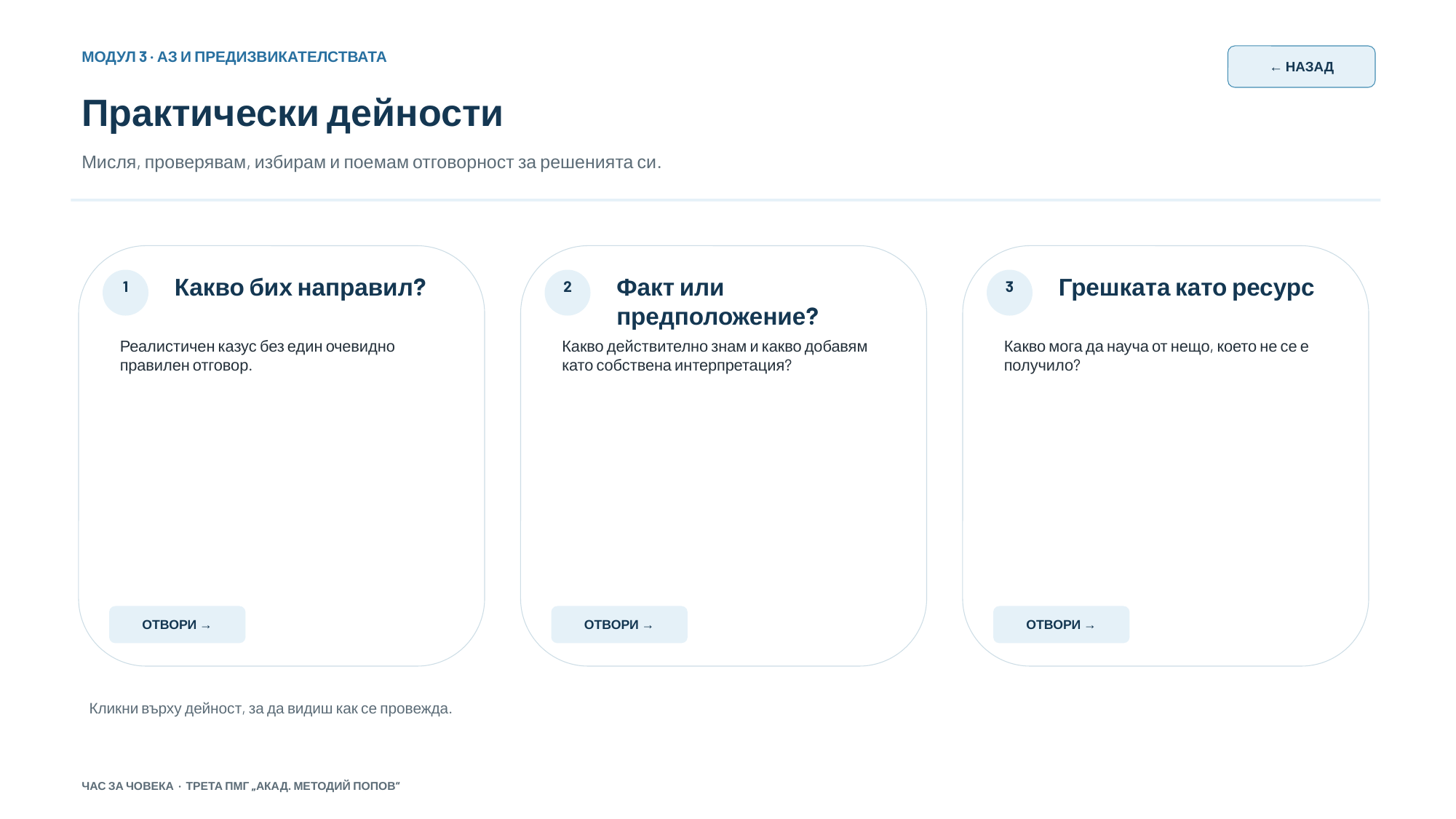

МОДУЛ 3 · АЗ И ПРЕДИЗВИКАТЕЛСТВАТА
← НАЗАД
Практически дейности
Мисля, проверявам, избирам и поемам отговорност за решенията си.

Какво бих направил?
Факт или предположение?
Грешката като ресурс

1
2
3
Реалистичен казус без един очевидно правилен отговор.
Какво действително знам и какво добавям като собствена интерпретация?
Какво мога да науча от нещо, което не се е получило?
ОТВОРИ →
ОТВОРИ →
ОТВОРИ →
Кликни върху дейност, за да видиш как се провежда.
ЧАС ЗА ЧОВЕКА  ·  ТРЕТА ПМГ „АКАД. МЕТОДИЙ ПОПОВ“